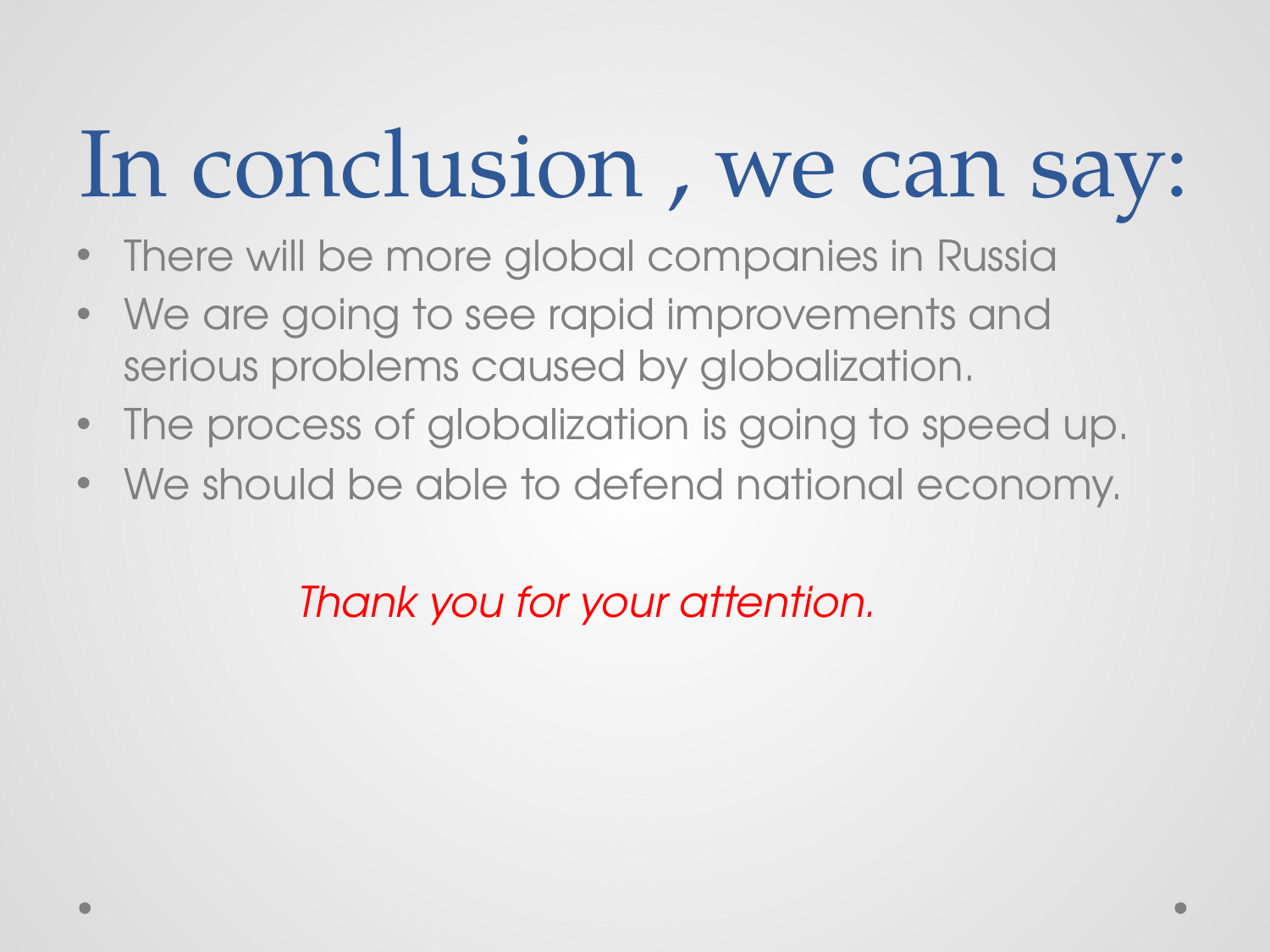

# In conclusion , we can say:
There will be more global companies in Russia
We are going to see rapid improvements and serious problems caused by globalization.
The process of globalization is going to speed up.
We should be able to defend national economy.

                   Thank you for your attention.